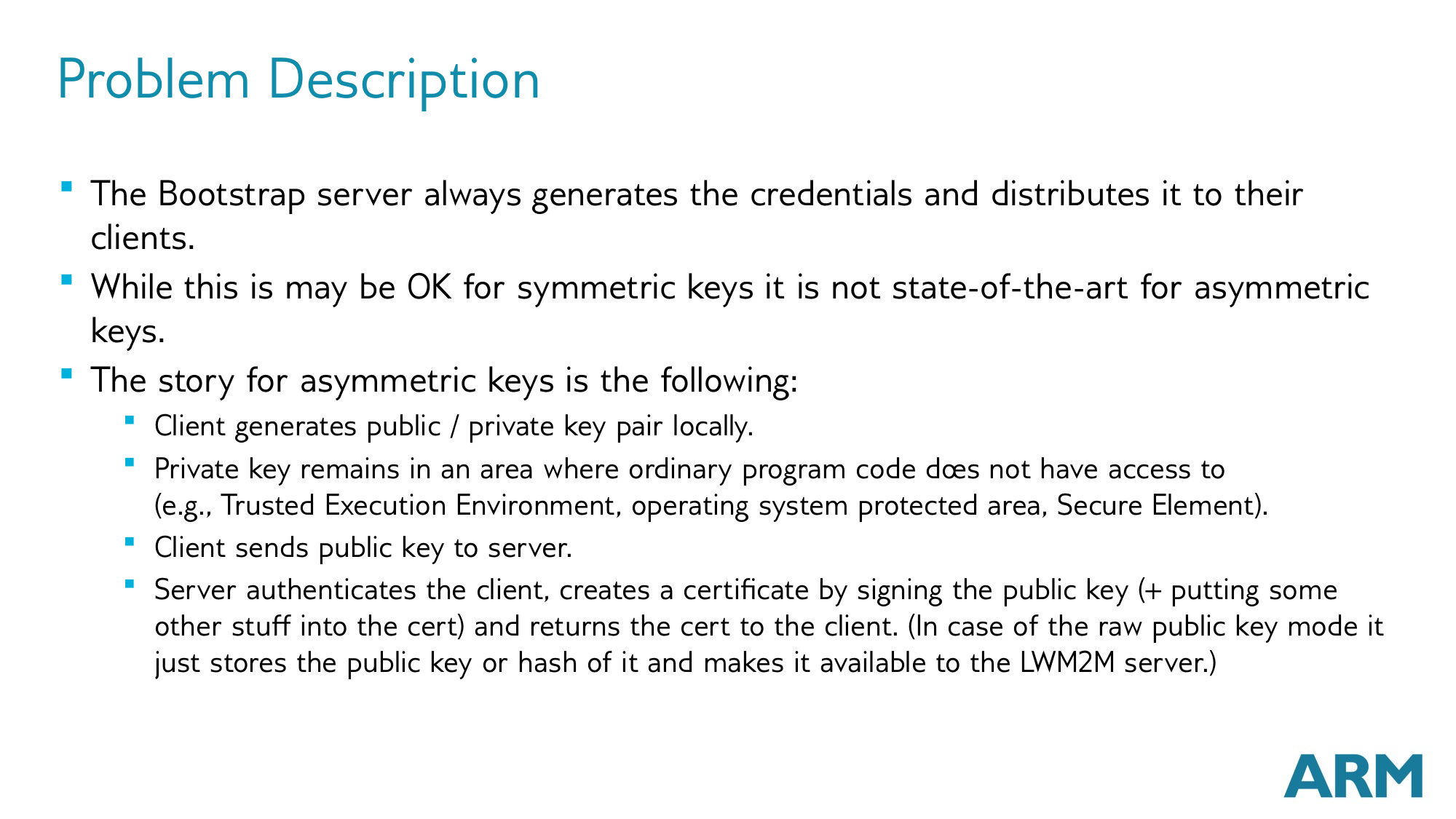

# Problem Description
The Bootstrap server always generates the credentials and distributes it to their clients.
While this is may be OK for symmetric keys it is not state-of-the-art for asymmetric keys.
The story for asymmetric keys is the following:
Client generates public / private key pair locally.
Private key remains in an area where ordinary program code does not have access to
(e.g., Trusted Execution Environment, operating system protected area, Secure Element).
Client sends public key to server.
Server authenticates the client, creates a certificate by signing the public key (+ putting some other stuff into the cert) and returns the cert to the client. (In case of the raw public key mode it just stores the public key or hash of it and makes it available to the LWM2M server.)